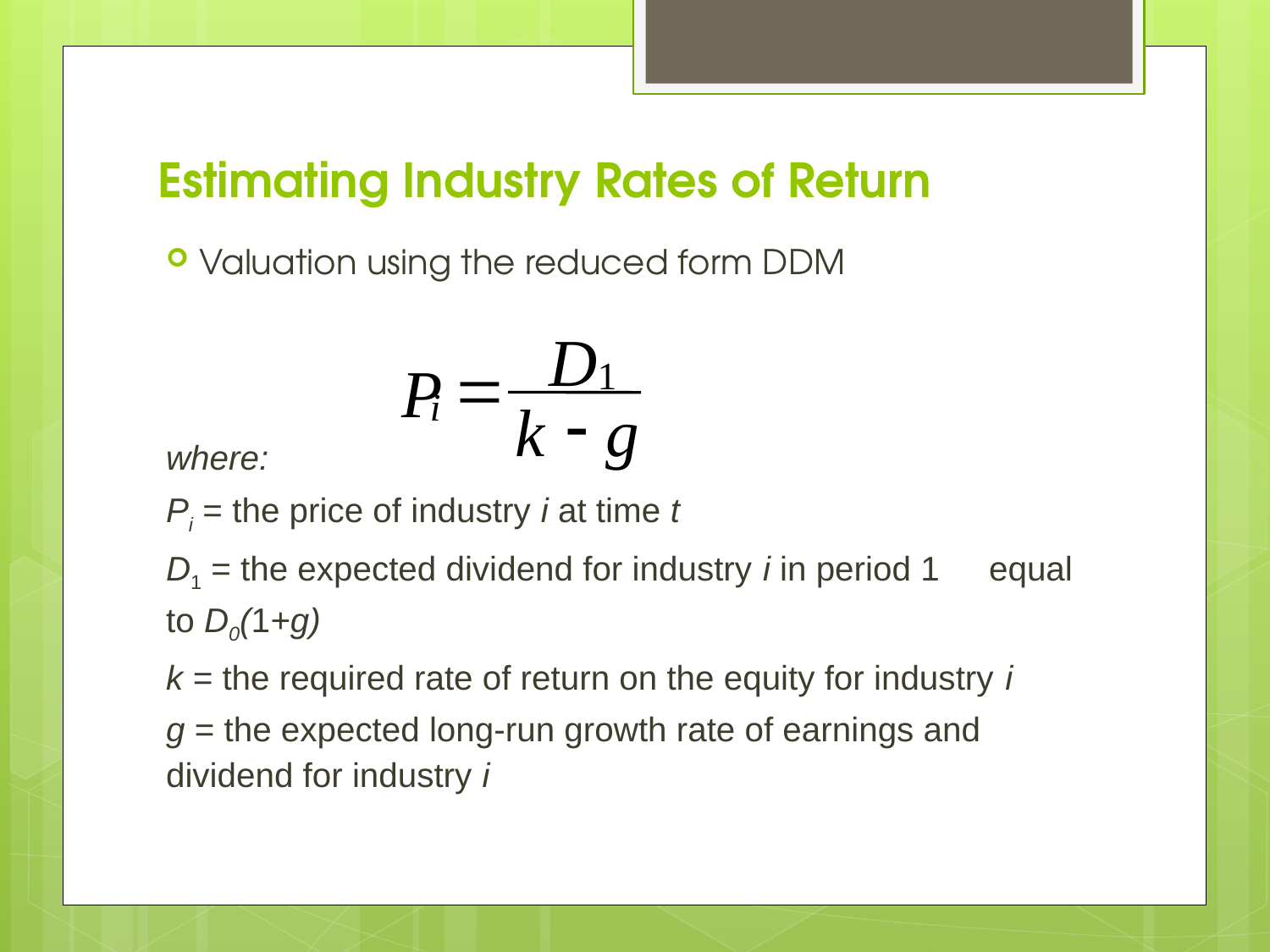

# Estimating Industry Rates of Return
Valuation using the reduced form DDM

where:
	Pi = the price of industry i at time t
	D1 = the expected dividend for industry i in period 1 		equal to D0(1+g)
	k = the required rate of return on the equity for industry i
	g = the expected long-run growth rate of earnings and 	dividend for industry i

D
=
P
1
i
−
k
g